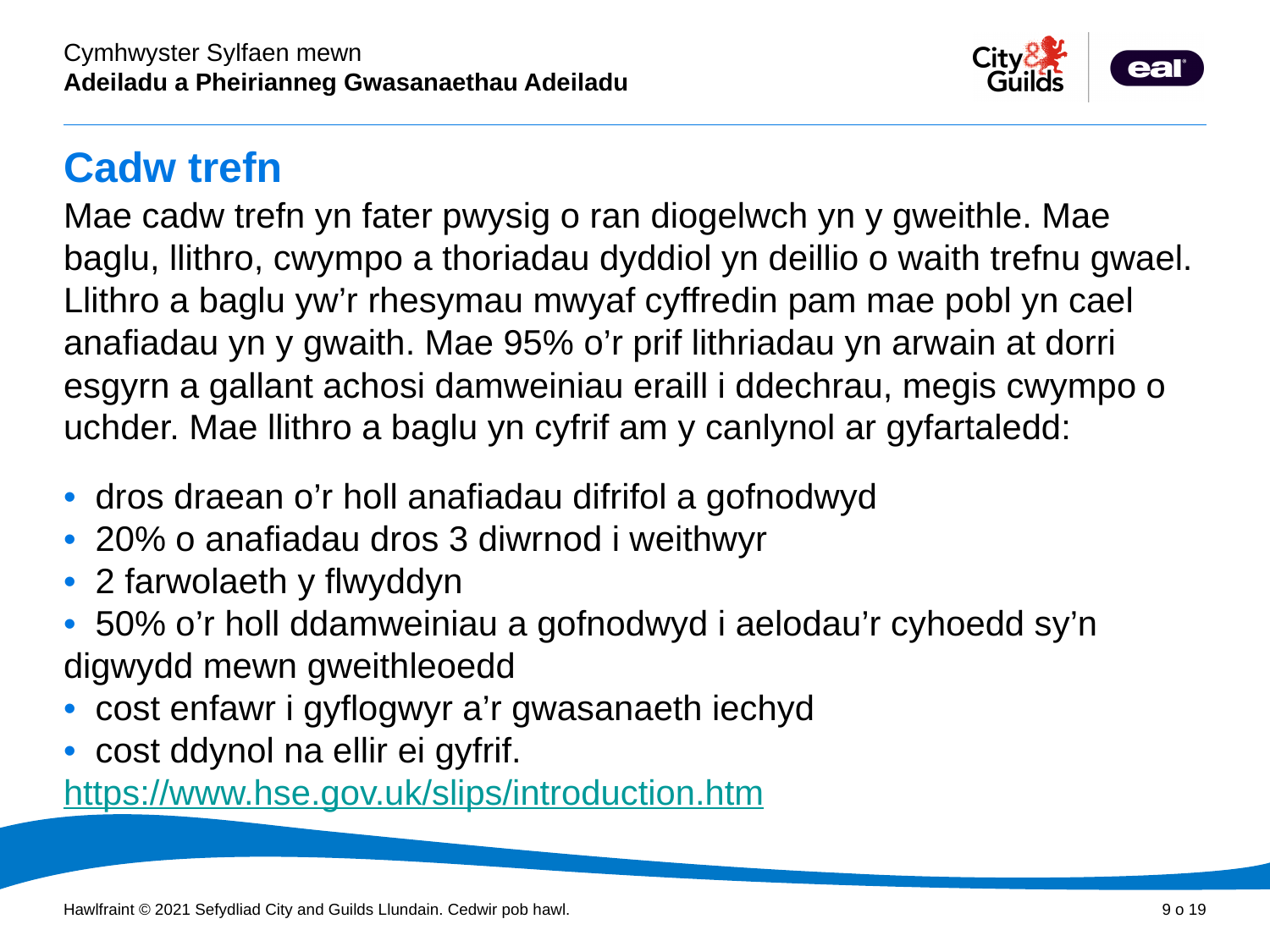

# Cadw trefn
Mae cadw trefn yn fater pwysig o ran diogelwch yn y gweithle. Mae baglu, llithro, cwympo a thoriadau dyddiol yn deillio o waith trefnu gwael. Llithro a baglu yw’r rhesymau mwyaf cyffredin pam mae pobl yn cael anafiadau yn y gwaith. Mae 95% o’r prif lithriadau yn arwain at dorri esgyrn a gallant achosi damweiniau eraill i ddechrau, megis cwympo o uchder. Mae llithro a baglu yn cyfrif am y canlynol ar gyfartaledd:
•  dros draean o’r holl anafiadau difrifol a gofnodwyd
•  20% o anafiadau dros 3 diwrnod i weithwyr
•  2 farwolaeth y flwyddyn
•  50% o’r holl ddamweiniau a gofnodwyd i aelodau’r cyhoedd sy’n digwydd mewn gweithleoedd
•  cost enfawr i gyflogwyr a’r gwasanaeth iechyd
•  cost ddynol na ellir ei gyfrif.
https://www.hse.gov.uk/slips/introduction.htm